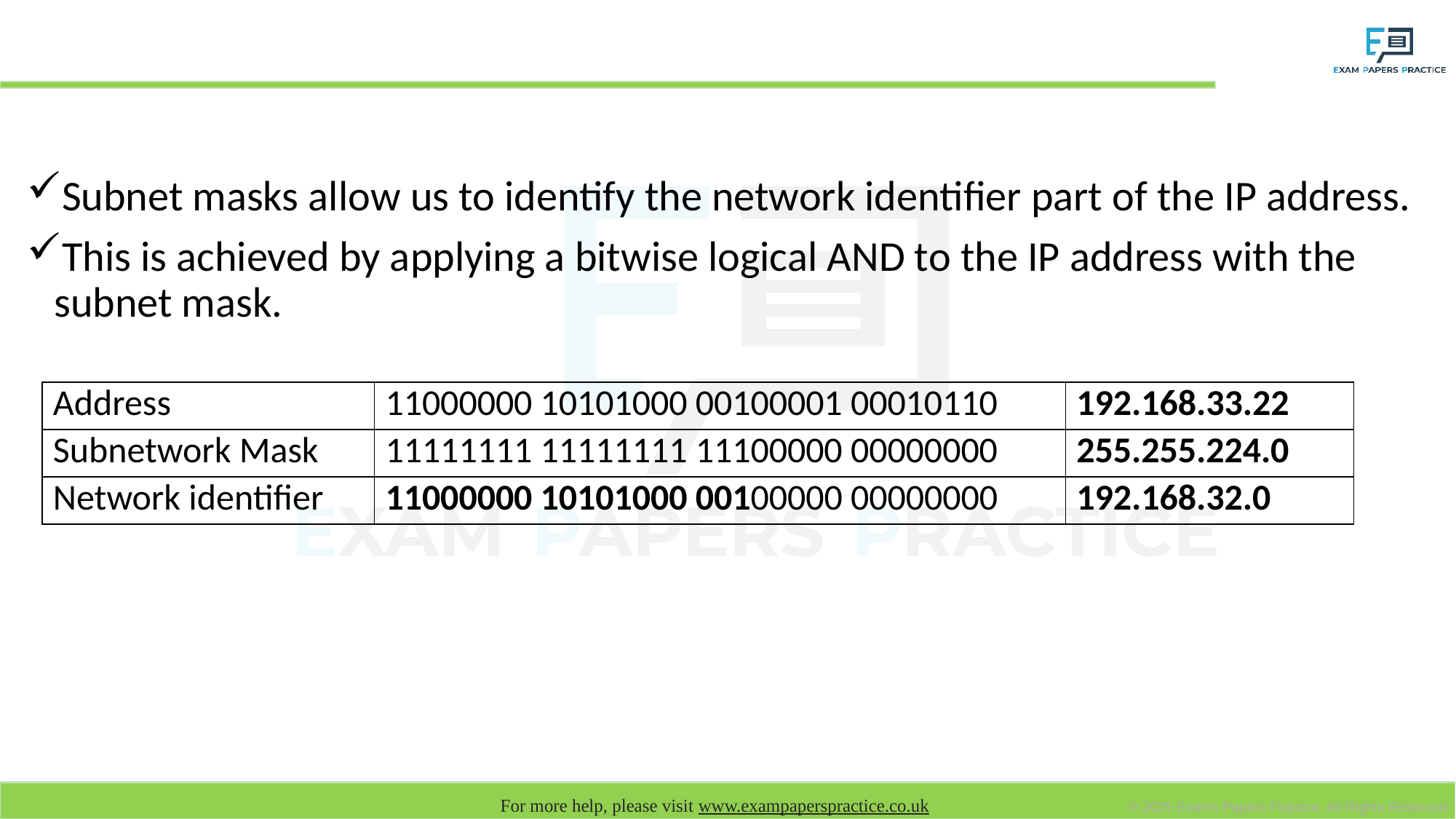

# Subnet masking – Network
Subnet masks allow us to identify the network identifier part of the IP address.
This is achieved by applying a bitwise logical AND to the IP address with the subnet mask.

| Address | 11000000 10101000 00100001 00010110 | 192.168.33.22 |
| --- | --- | --- |
| Subnetwork Mask | 11111111 11111111 11100000 00000000 | 255.255.224.0 |
| Network identifier | 11000000 10101000 00100000 00000000 | 192.168.32.0 |